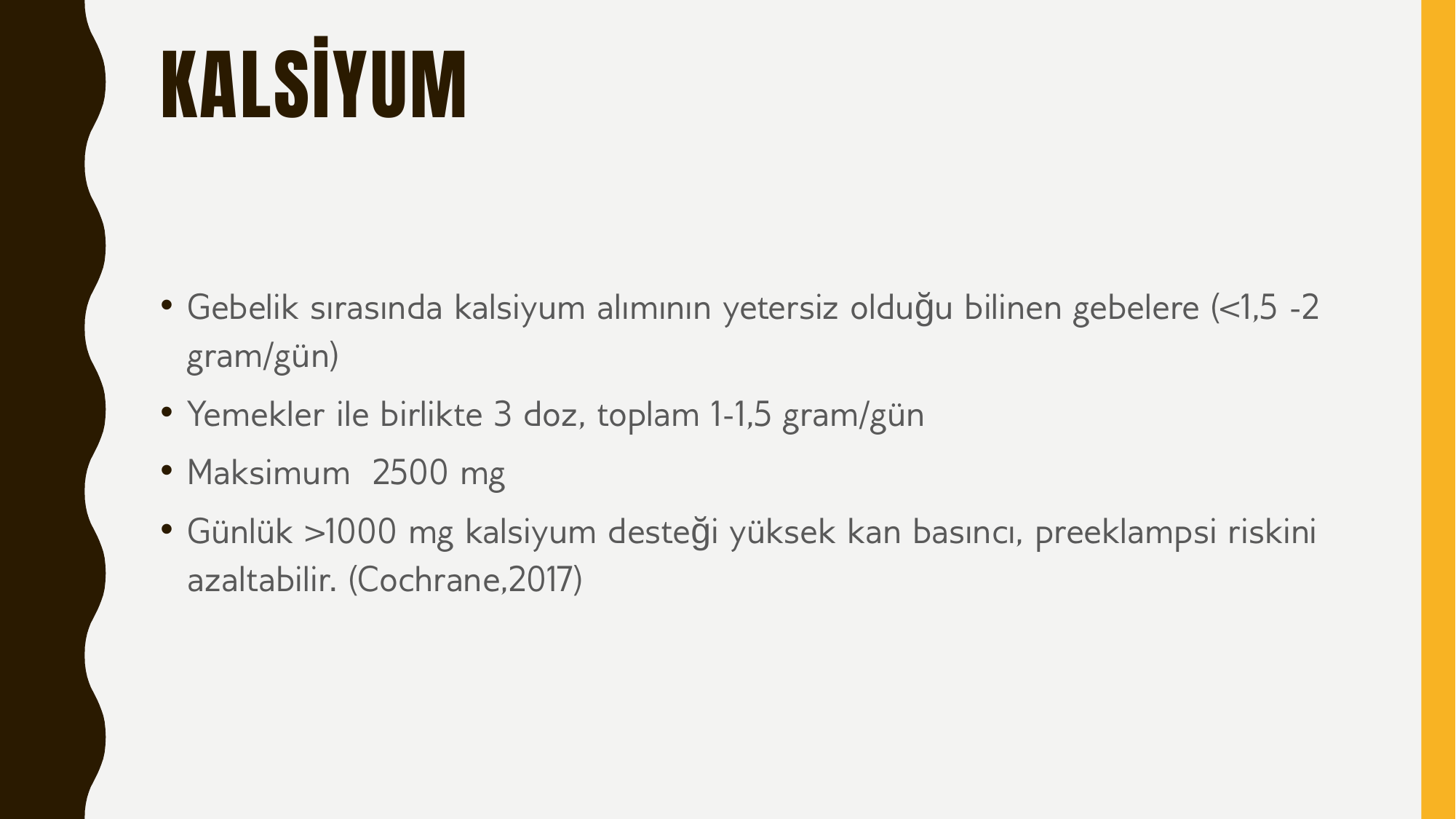

# kalsiyum
Gebelik sırasında kalsiyum alımının yetersiz olduğu bilinen gebelere (<1,5 -2 gram/gün)
Yemekler ile birlikte 3 doz, toplam 1-1,5 gram/gün
Maksimum  2500 mg
Günlük >1000 mg kalsiyum desteği yüksek kan basıncı, preeklampsi riskini azaltabilir. (Cochrane,2017)